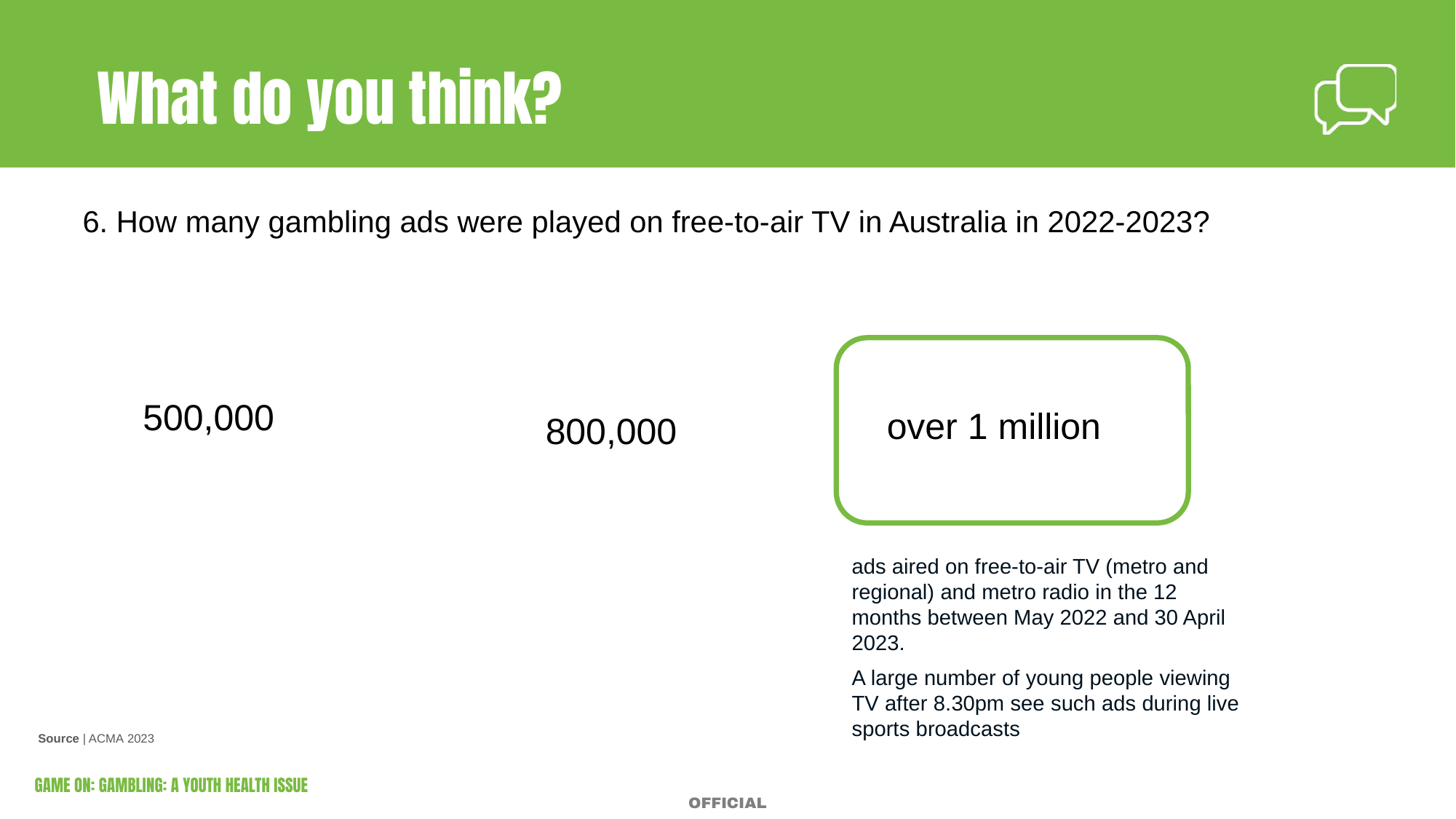

What do you think?
6. How many gambling ads were played on free-to-air TV in Australia in 2022-2023?

500,000

over 1 million
800,000
ads aired on free-to-air TV (metro and regional) and metro radio in the 12 months between May 2022 and 30 April 2023.
A large number of young people viewing TV after 8.30pm see such ads during live sports broadcasts
Source | ACMA 2023